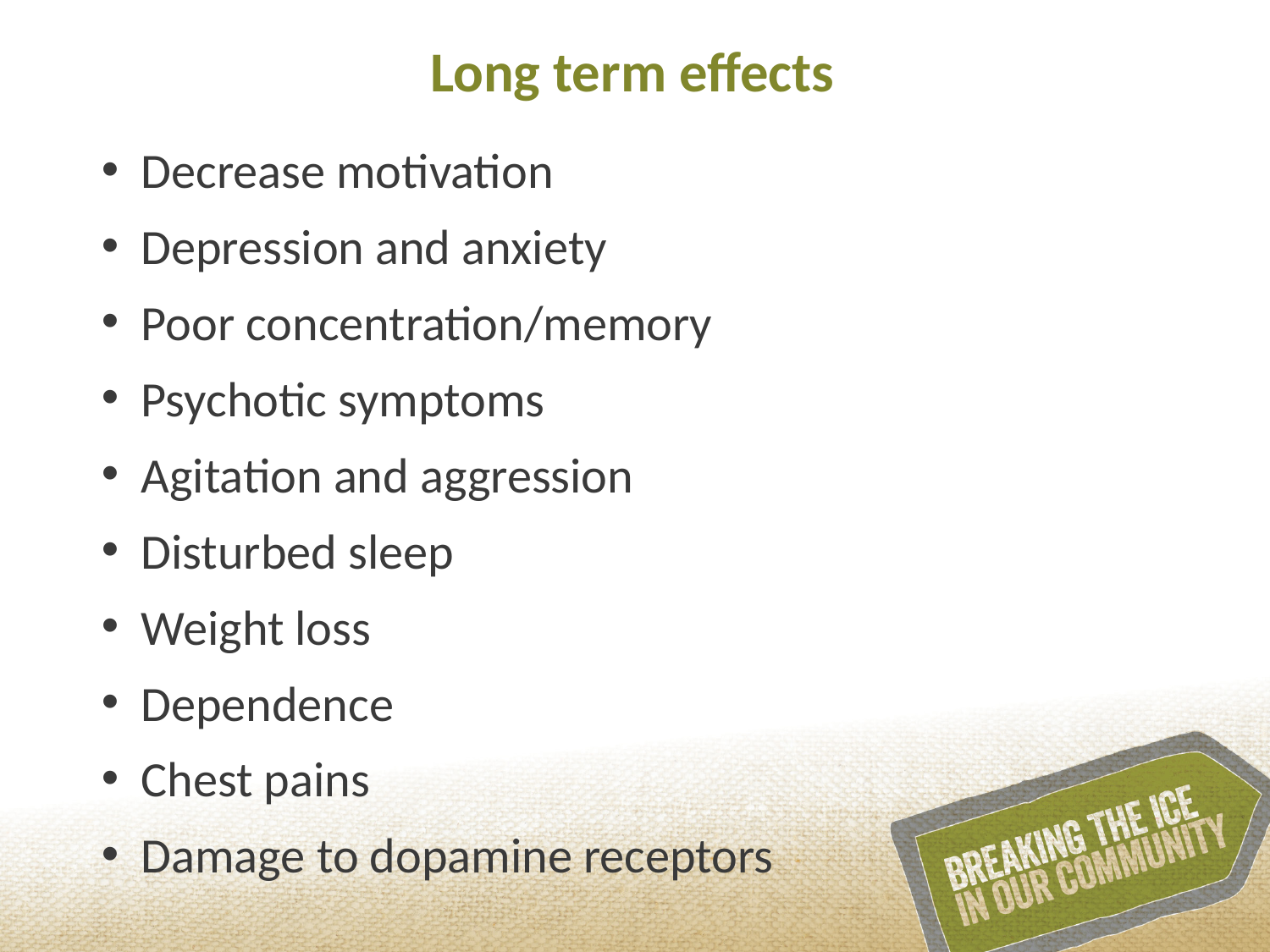

# Long term effects

Decrease motivation

Depression and anxiety

Poor concentration/memory

Psychotic symptoms

Agitation and aggression

Disturbed sleep

Weight loss

Dependence

Chest pains

Damage to dopamine receptors